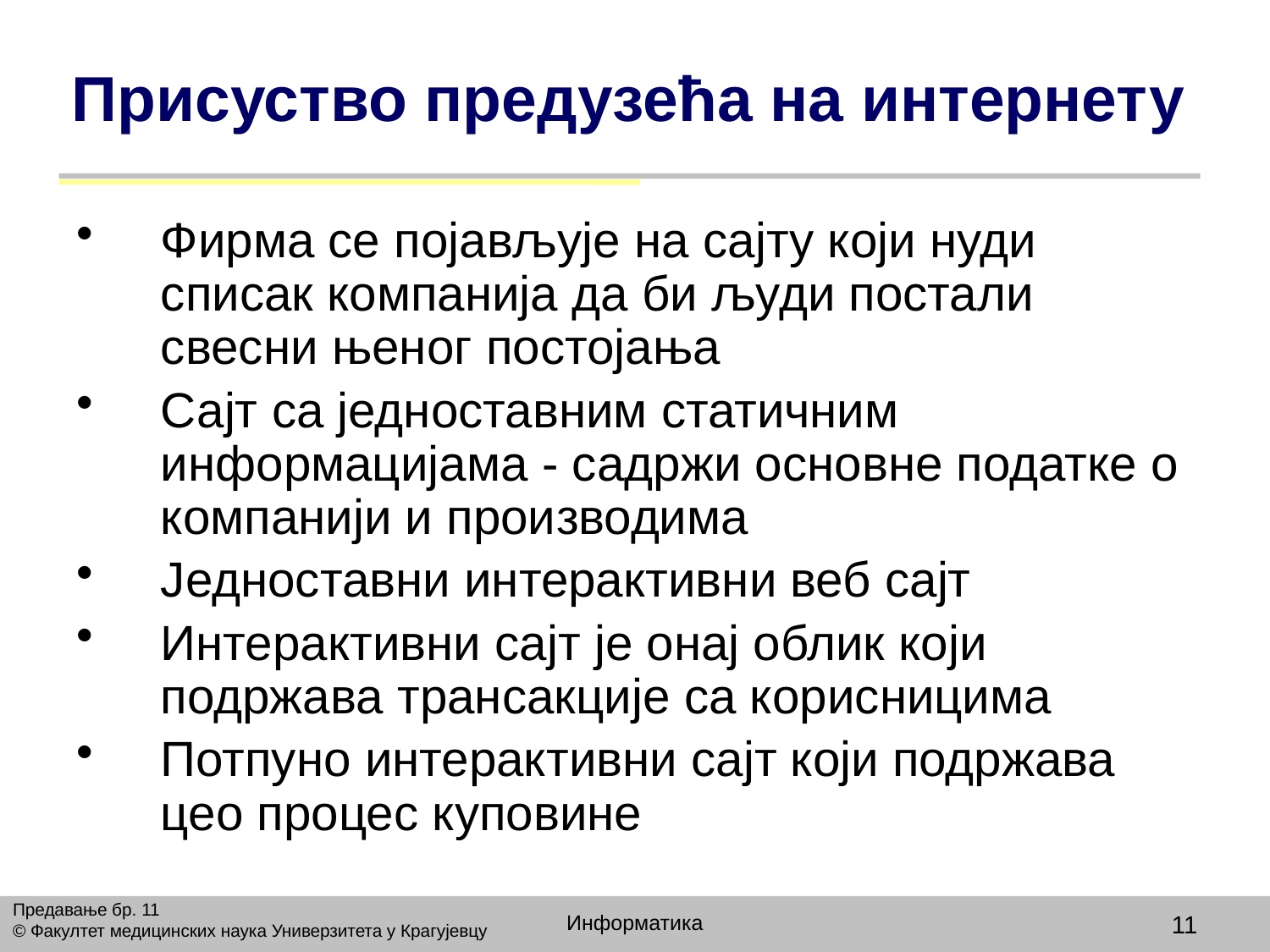

# Присуство предузећа на интернету
Фирма се појављује на сајту који нуди списак компанија да би људи постали свесни њеног постојања
Сајт са једноставним статичним информацијама - садржи основне податке о компанији и производима
Једноставни интерактивни веб сајт
Интерактивни сајт је онај облик који подржава трансакције са корисницима
Потпуно интерактивни сајт који подржава цео процес куповине
Предавање бр. 11
© Факултет медицинских наука Универзитета у Крагујевцу
Информатика
11